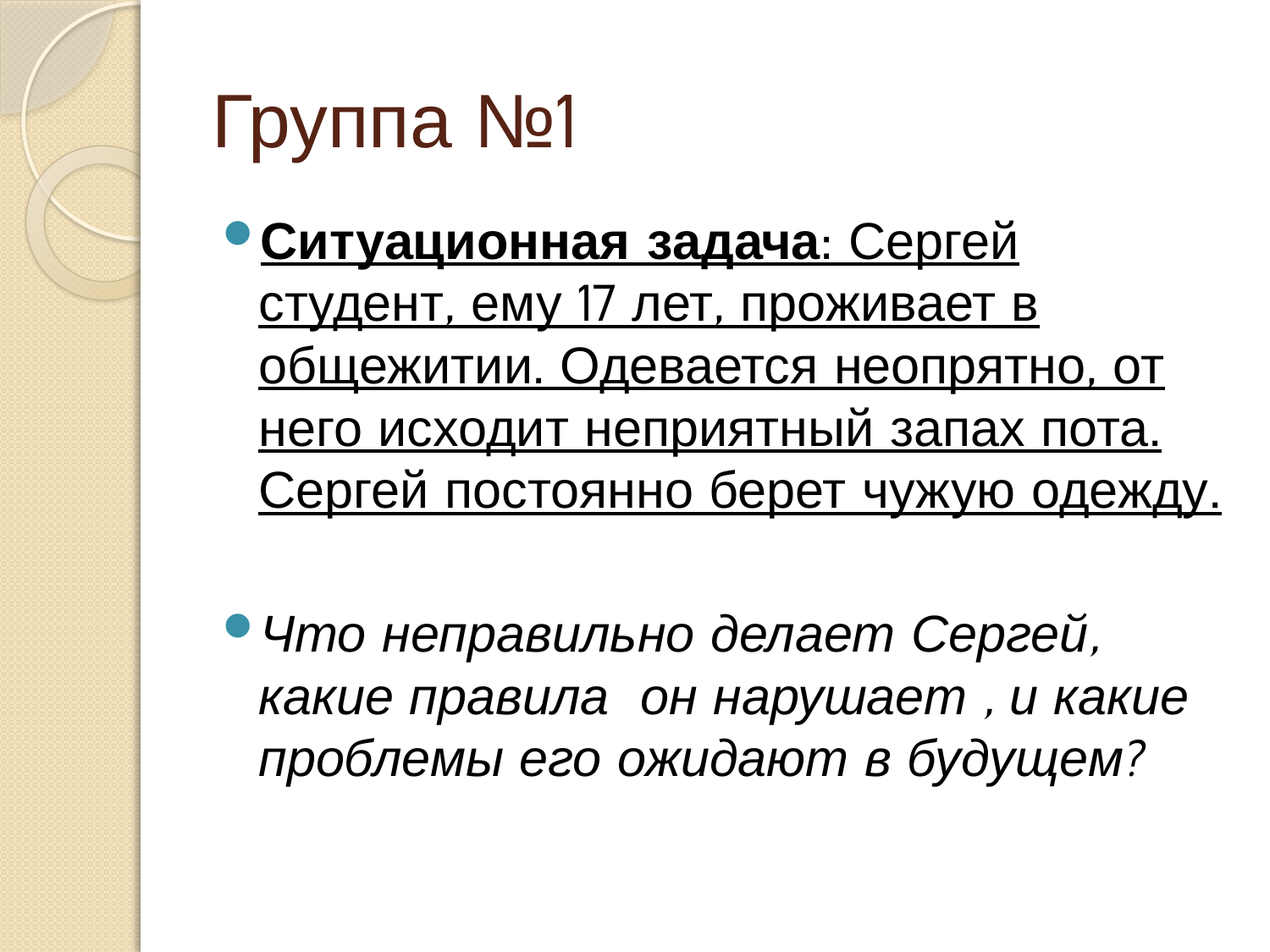

# Группа №1
Ситуационная задача: Сергей студент, ему 17 лет, проживает в общежитии. Одевается неопрятно, от него исходит неприятный запах пота. Сергей постоянно берет чужую одежду.

Что неправильно делает Сергей,  какие правила  он нарушает , и какие проблемы его ожидают в будущем?